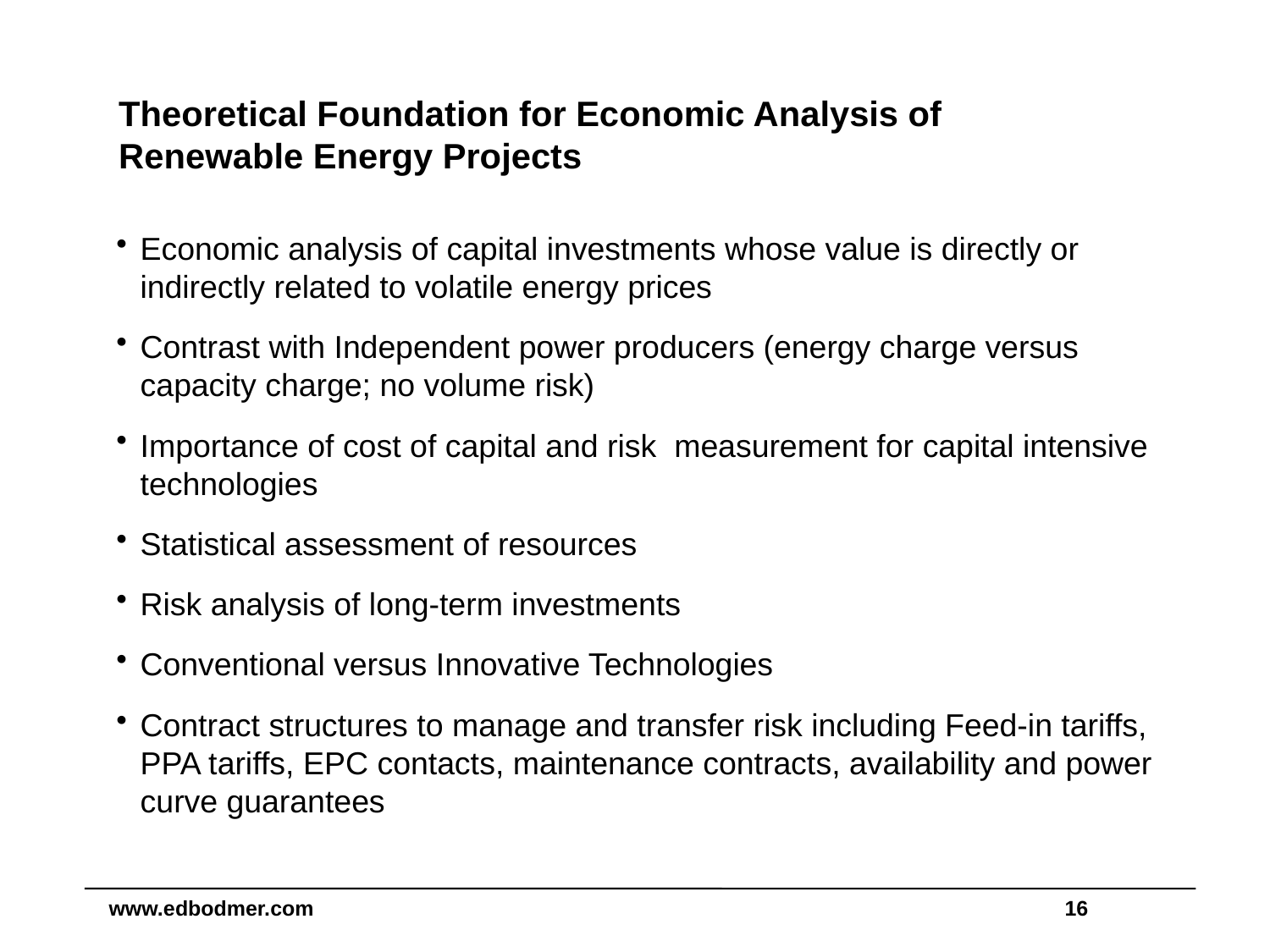

# Theoretical Foundation for Economic Analysis of Renewable Energy Projects
Economic analysis of capital investments whose value is directly or indirectly related to volatile energy prices
Contrast with Independent power producers (energy charge versus capacity charge; no volume risk)
Importance of cost of capital and risk  measurement for capital intensive technologies
Statistical assessment of resources
Risk analysis of long-term investments
Conventional versus Innovative Technologies
Contract structures to manage and transfer risk including Feed-in tariffs, PPA tariffs, EPC contacts, maintenance contracts, availability and power curve guarantees